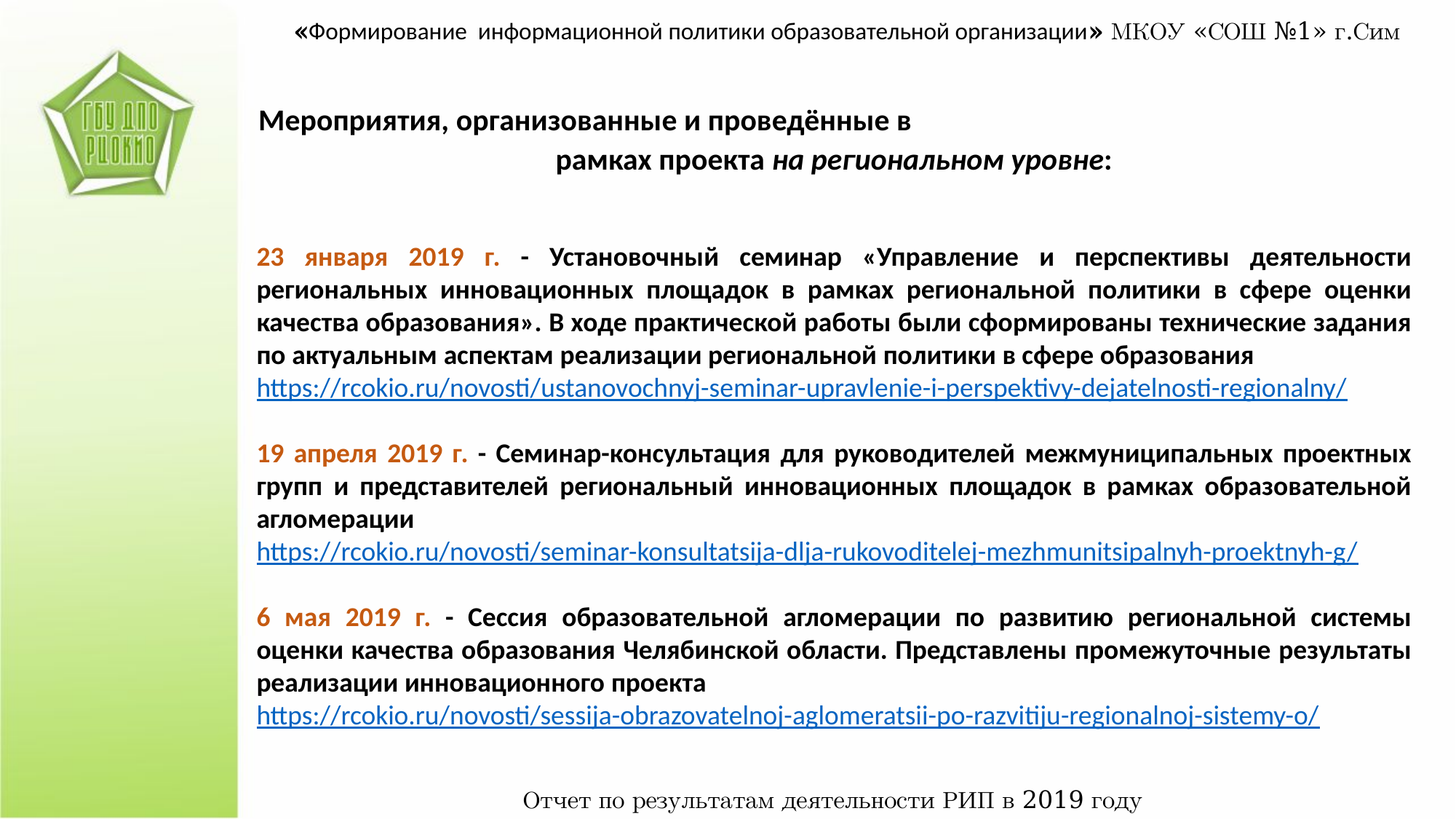

«Формирование  информационной политики образовательной организации» МКОУ «СОШ №1» г.Сим
Мероприятия, организованные и проведённые в                                                                         рамках проекта на региональном уровне:

23 января 2019 г. - Установочный семинар «Управление и перспективы деятельности региональных инновационных площадок в рамках региональной политики в сфере оценки качества образования». В ходе практической работы были сформированы технические задания по актуальным аспектам реализации региональной политики в сфере образования
https://rcokio.ru/novosti/ustanovochnyj-seminar-upravlenie-i-perspektivy-dejatelnosti-regionalny/

19 апреля 2019 г. - Семинар-консультация для руководителей межмуниципальных проектных групп и представителей региональный инновационных площадок в рамках образовательной агломерации
https://rcokio.ru/novosti/seminar-konsultatsija-dlja-rukovoditelej-mezhmunitsipalnyh-proektnyh-g/

6 мая 2019 г. - Сессия образовательной агломерации по развитию региональной системы оценки качества образования Челябинской области. Представлены промежуточные результаты реализации инновационного проекта
https://rcokio.ru/novosti/sessija-obrazovatelnoj-aglomeratsii-po-razvitiju-regionalnoj-sistemy-o/

Отчет по результатам деятельности РИП в 2019 году